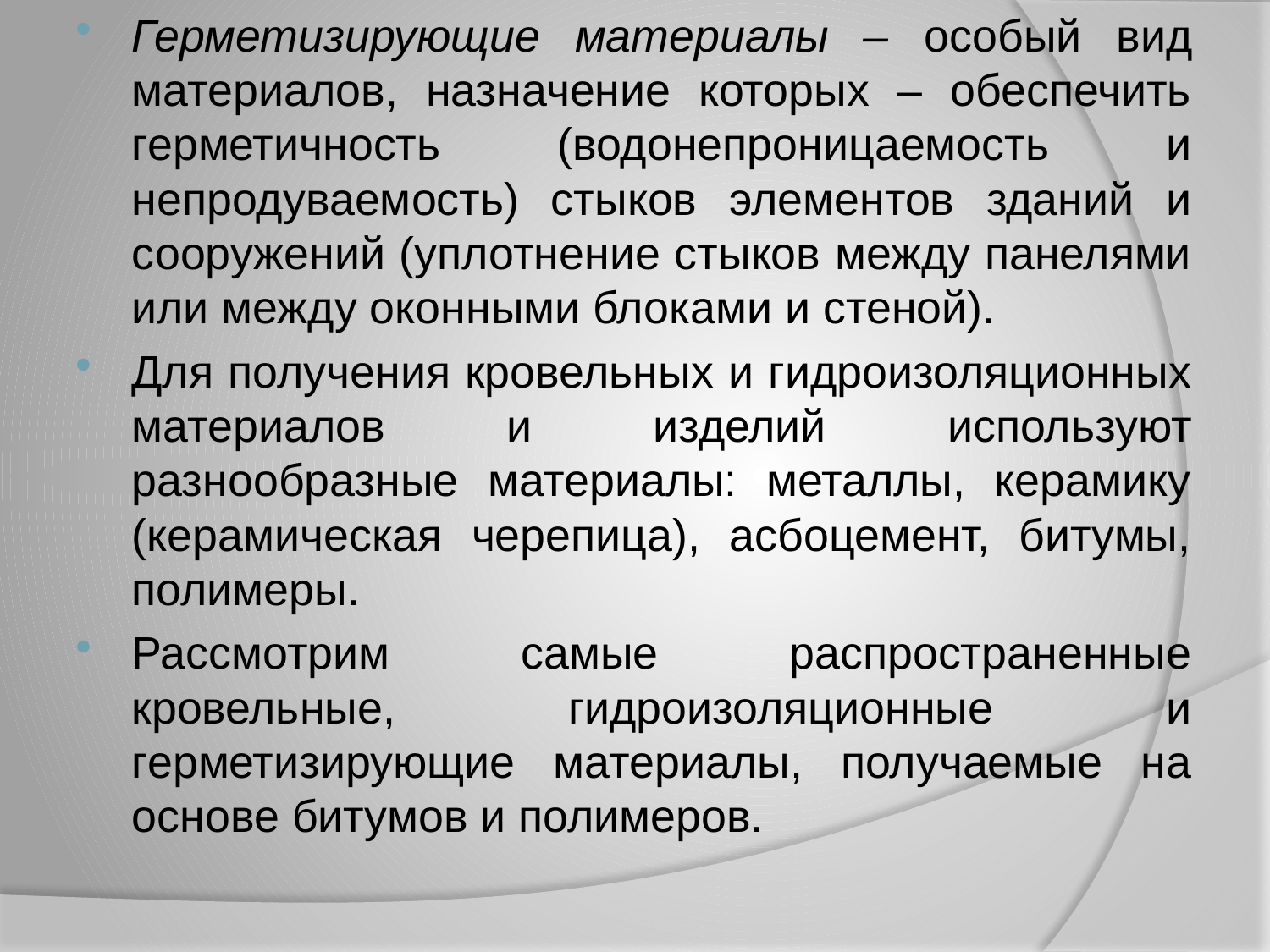

#
Герметизирующие материалы – особый вид материалов, назначение которых – обеспечить герметичность (водонепроницаемость и непродуваемость) стыков элементов зданий и сооружений (уплотнение стыков между панелями или между оконными блоками и стеной).
Для получения кровельных и гидроизоляционных материалов и изделий используют разнообразные материалы: металлы, керамику (керамическая черепица), асбоцемент, битумы, полимеры.
Рассмотрим самые распространенные кровельные, гидроизоляционные и герметизирующие материалы, получаемые на основе битумов и полимеров.